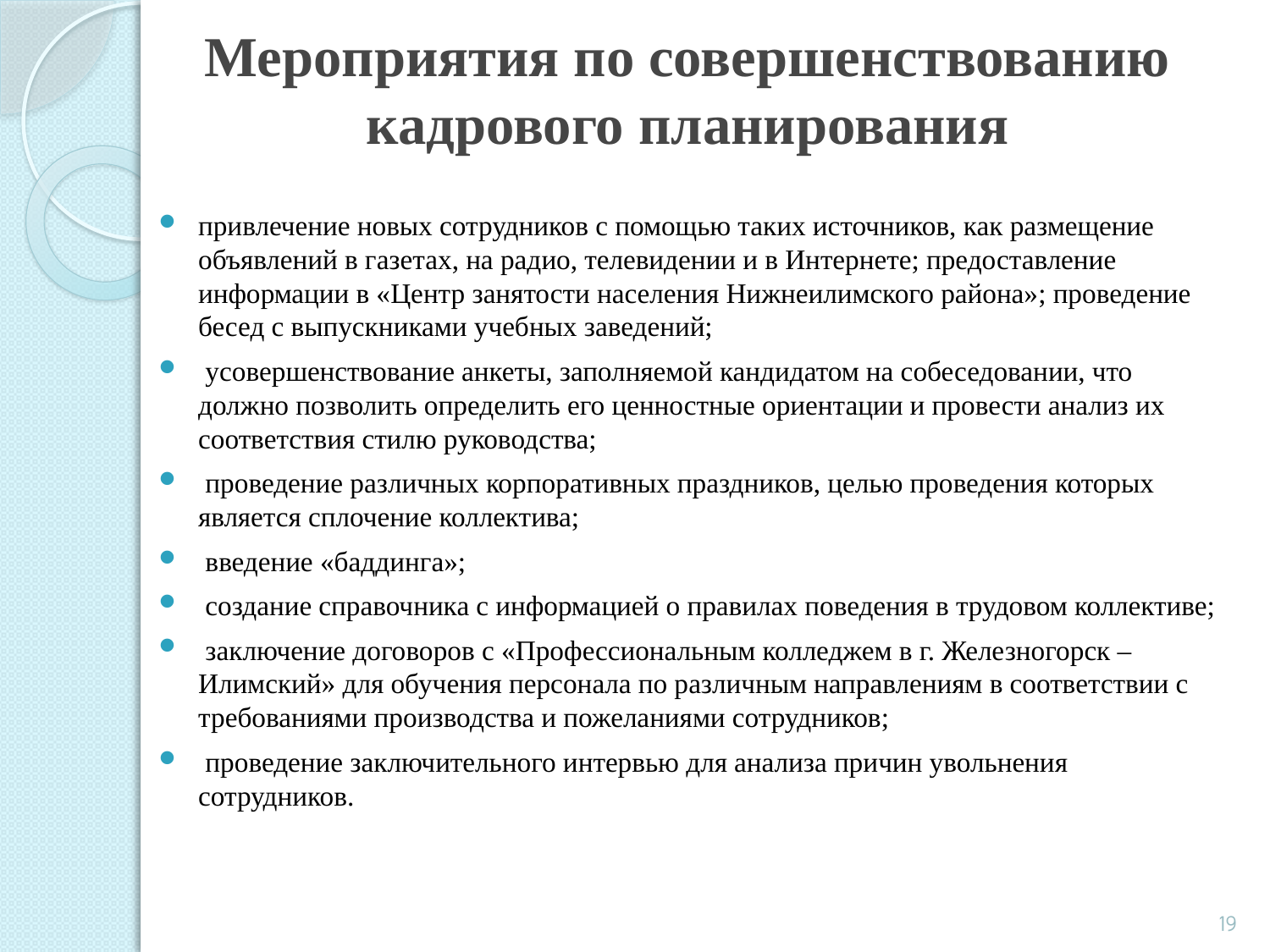

# Мероприятия по совершенствованию кадрового планирования
привлечение новых сотрудников с помощью таких источников, как размещение объявлений в газетах, на радио, телевидении и в Интернете; предоставление информации в «Центр занятости населения Нижнеилимского района»; проведение бесед с выпускниками учебных заведений;
 усовершенствование анкеты, заполняемой кандидатом на собеседовании, что должно позволить определить его ценностные ориентации и провести анализ их соответствия стилю руководства;
 проведение различных корпоративных праздников, целью проведения которых является сплочение коллектива;
 введение «баддинга»;
 создание справочника с информацией о правилах поведения в трудовом коллективе;
 заключение договоров с «Профессиональным колледжем в г. Железногорск – Илимский» для обучения персонала по различным направлениям в соответствии с требованиями производства и пожеланиями сотрудников;
 проведение заключительного интервью для анализа причин увольнения сотрудников.

19